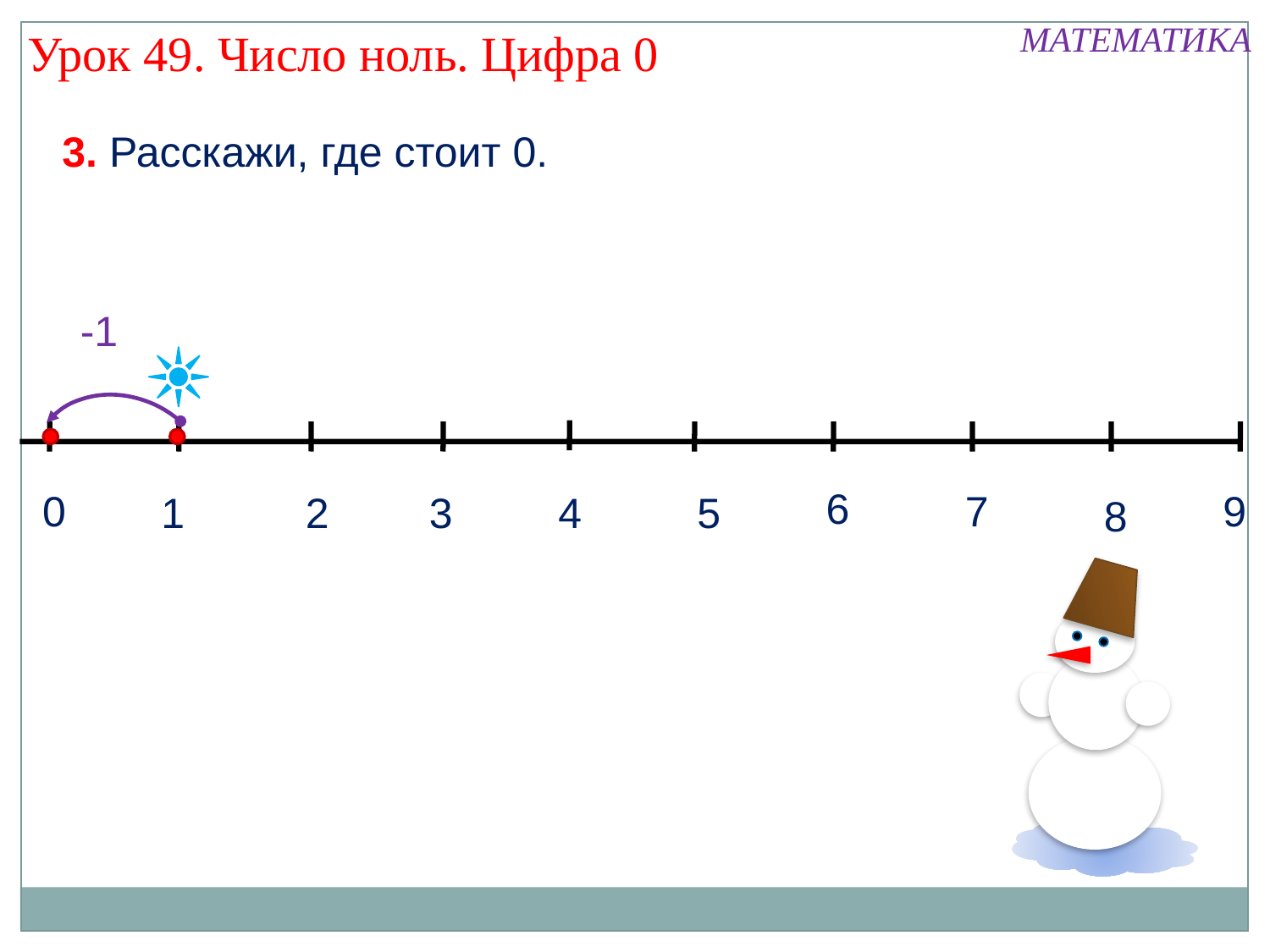

МАТЕМАТИКА
Урок 49. Число ноль. Цифра 0
3. Расскажи, где стоит 0.
-1

6
0
7
9
1
2
3
4
5
8